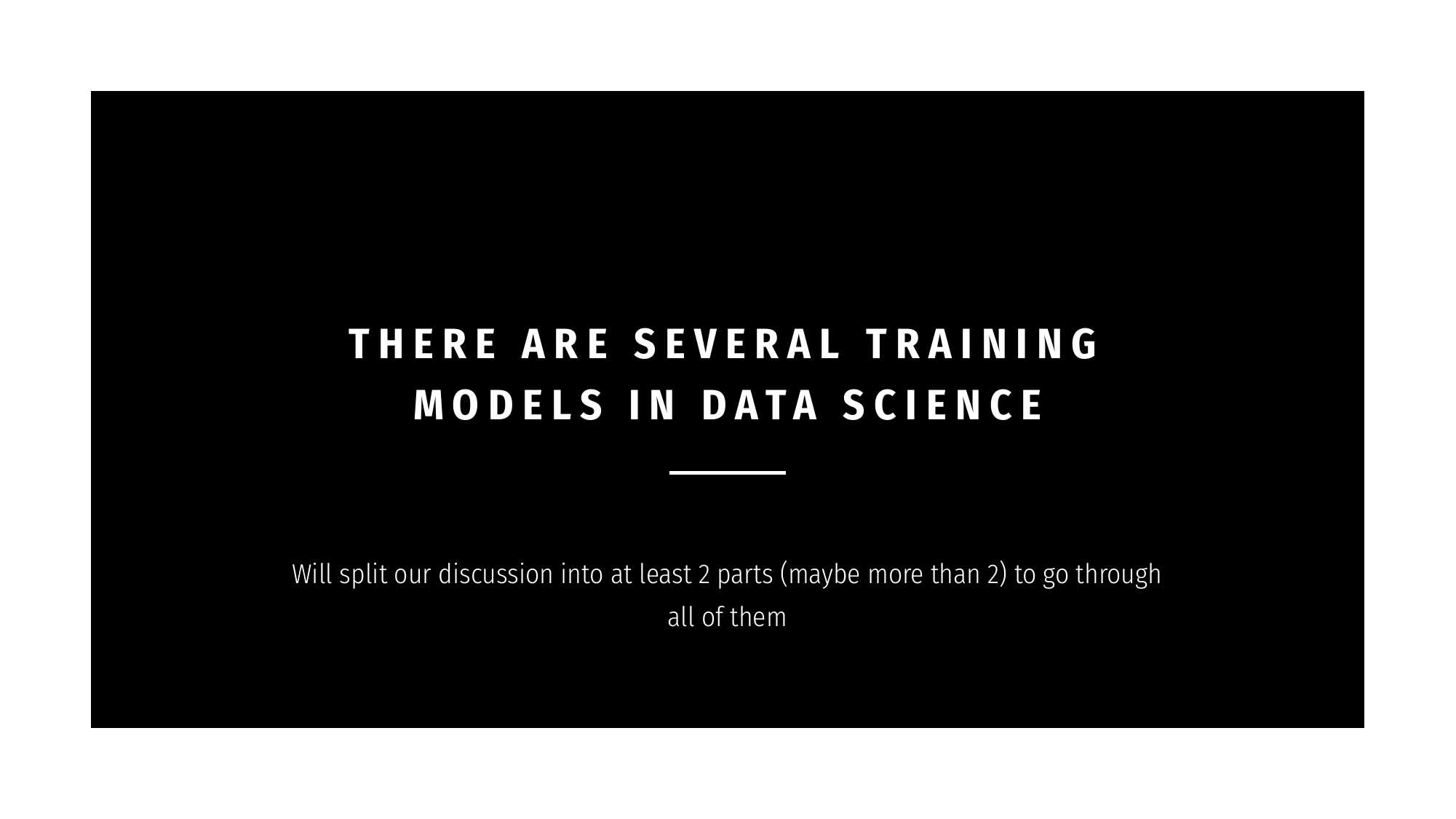

# There are several training models in data science
Will split our discussion into at least 2 parts (maybe more than 2) to go through all of them